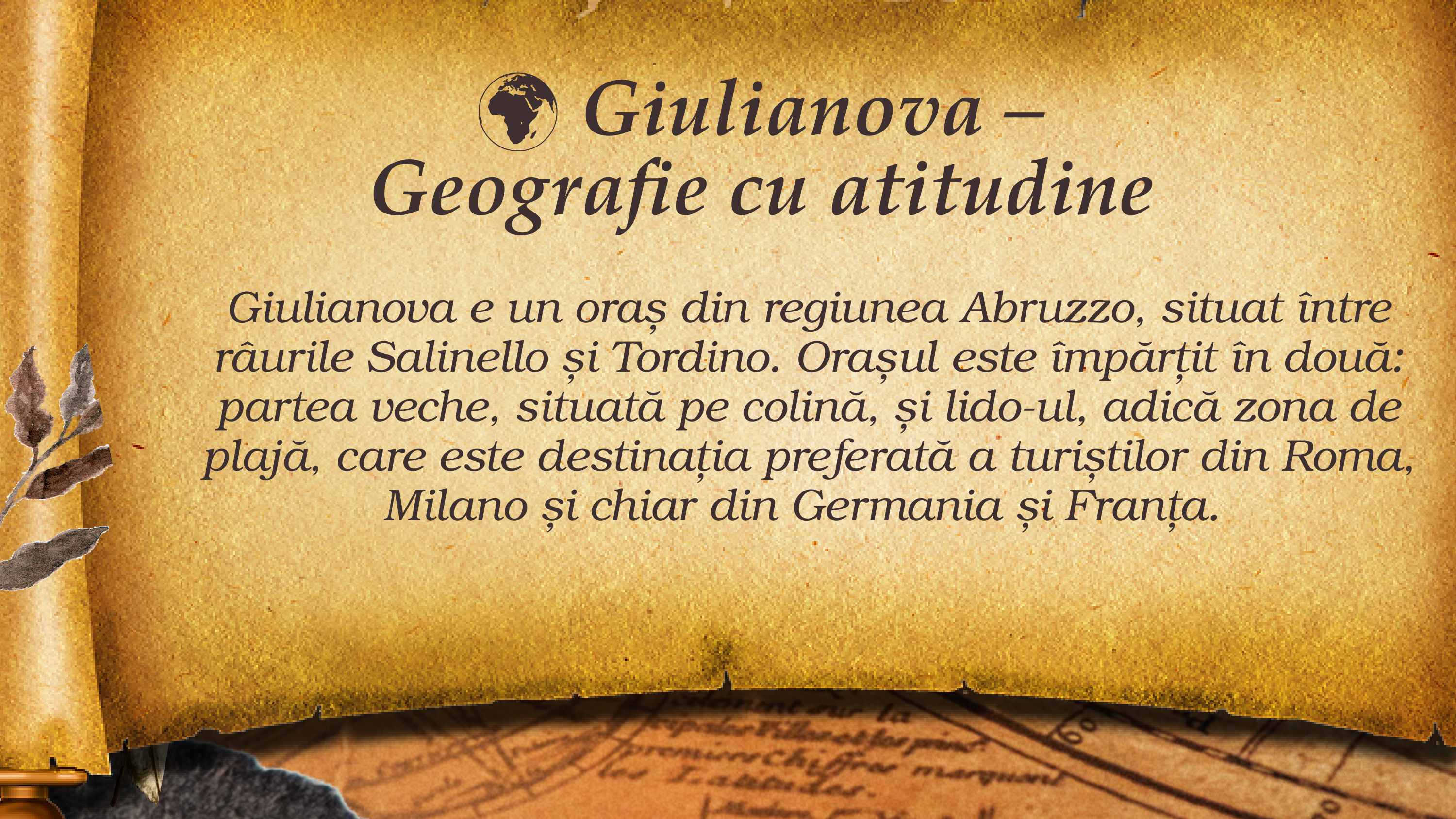

🌍 Giulianova – Geografie cu atitudine
Giulianova e un oraș din regiunea Abruzzo, situat între râurile Salinello și Tordino. Orașul este împărțit în două: partea veche, situată pe colină, și lido-ul, adică zona de plajă, care este destinația preferată a turiștilor din Roma, Milano și chiar din Germania și Franța. ​